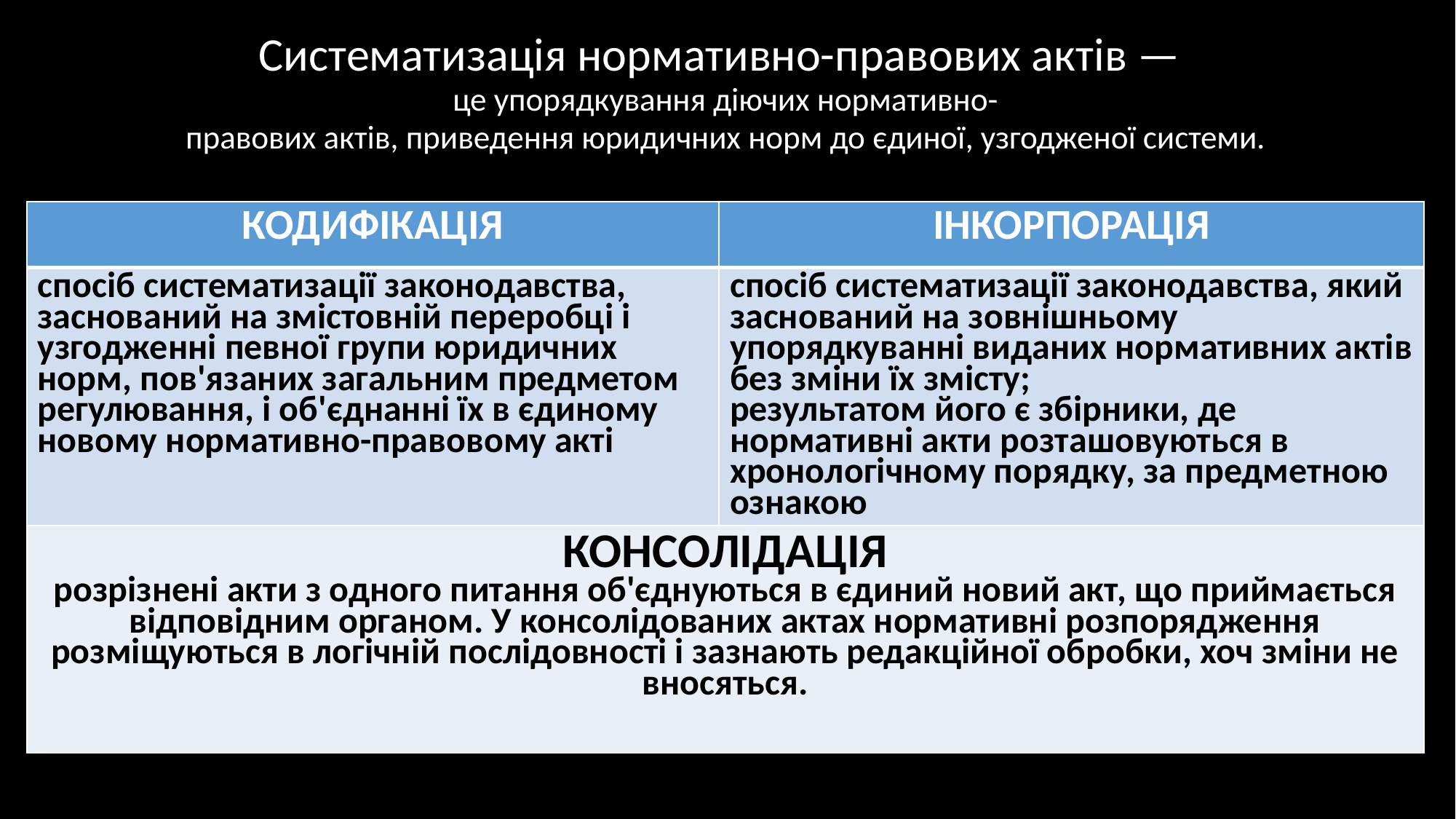

# Систематизація нормативно-правових актів — це упорядкування діючих нормативно- правових актів, приведення юридичних норм до єдиної, узгодженої системи.
| КОДИФІКАЦІЯ | ІНКОРПОРАЦІЯ |
| --- | --- |
| спосіб систематизації законодавства, заснований на змістовній переробці і узгодженні певної групи юридичних норм, пов'язаних загальним предметом регулювання, і об'єднанні їх в єдиному новому нормативно-правовому акті | спосіб систематизації законодавства, який заснований на зовнішньому упорядкуванні виданих нормативних актів без зміни їх змісту; результатом його є збірники, де нормативні акти розташовуються в хронологічному порядку, за предметною ознакою |
| КОНСОЛІДАЦІЯ розрізнені акти з одного питання об'єднуються в єдиний новий акт, що приймається відповідним органом. У консолідованих актах нормативні розпорядження розміщуються в логічній послідовності і зазнають редакційної обробки, хоч зміни не вносяться. |  |